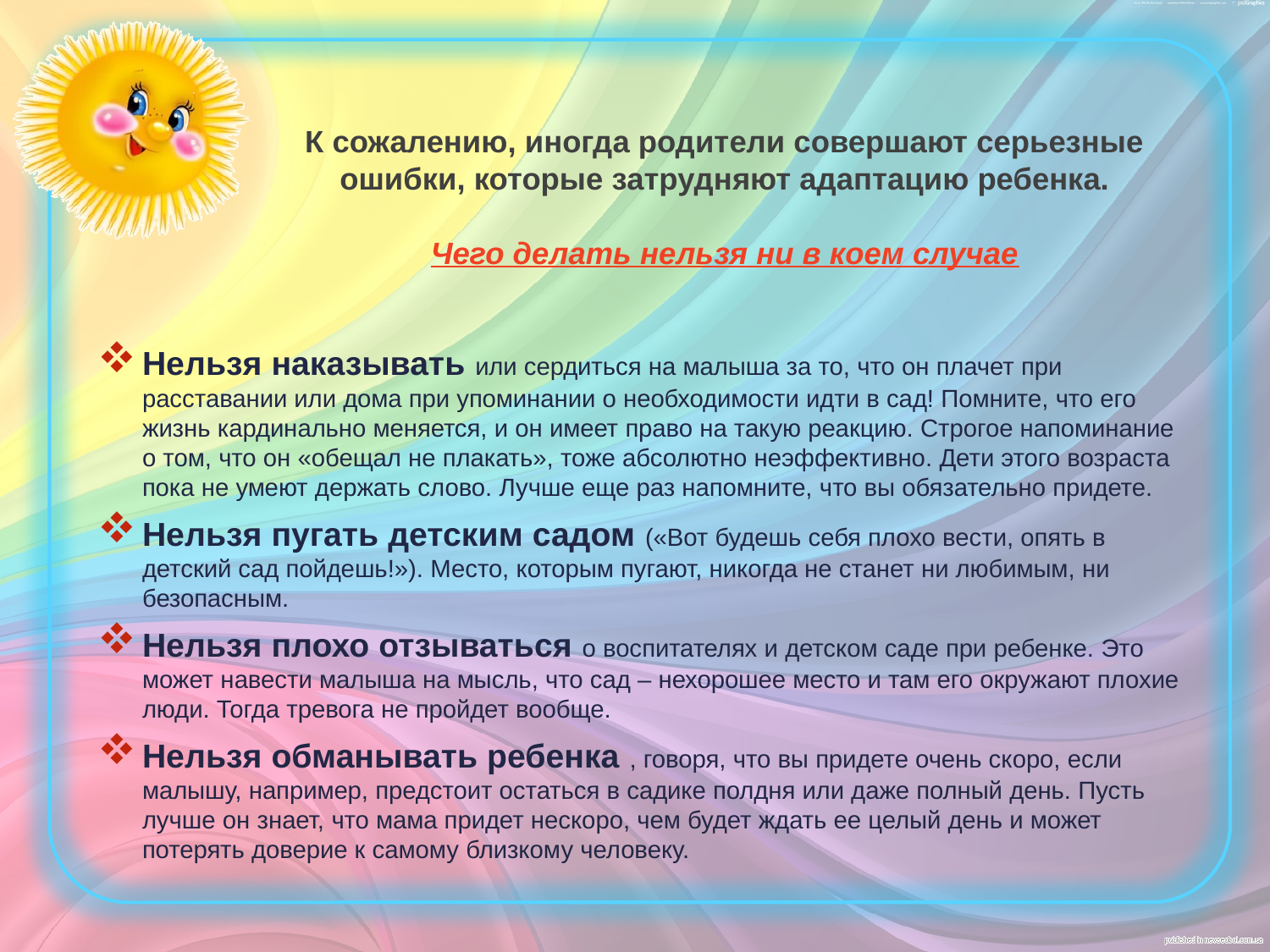

# К сожалению, иногда родители совершают серьезные ошибки, которые затрудняют адаптацию ребенка. Чего делать нельзя ни в коем случае
Нельзя наказывать или сердиться на малыша за то, что он плачет при расставании или дома при упоминании о необходимости идти в сад! Помните, что его жизнь кардинально меняется, и он имеет право на такую реакцию. Строгое напоминание о том, что он «обещал не плакать», тоже абсолютно неэффективно. Дети этого возраста пока не умеют держать слово. Лучше еще раз напомните, что вы обязательно придете.
Нельзя пугать детским садом («Вот будешь себя плохо вести, опять в детский сад пойдешь!»). Место, которым пугают, никогда не станет ни любимым, ни безопасным.
Нельзя плохо отзываться о воспитателях и детском саде при ребенке. Это может навести малыша на мысль, что сад – нехорошее место и там его окружают плохие люди. Тогда тревога не пройдет вообще.
Нельзя обманывать ребенка , говоря, что вы придете очень скоро, если малышу, например, предстоит остаться в садике полдня или даже полный день. Пусть лучше он знает, что мама придет нескоро, чем будет ждать ее целый день и может потерять доверие к самому близкому человеку.